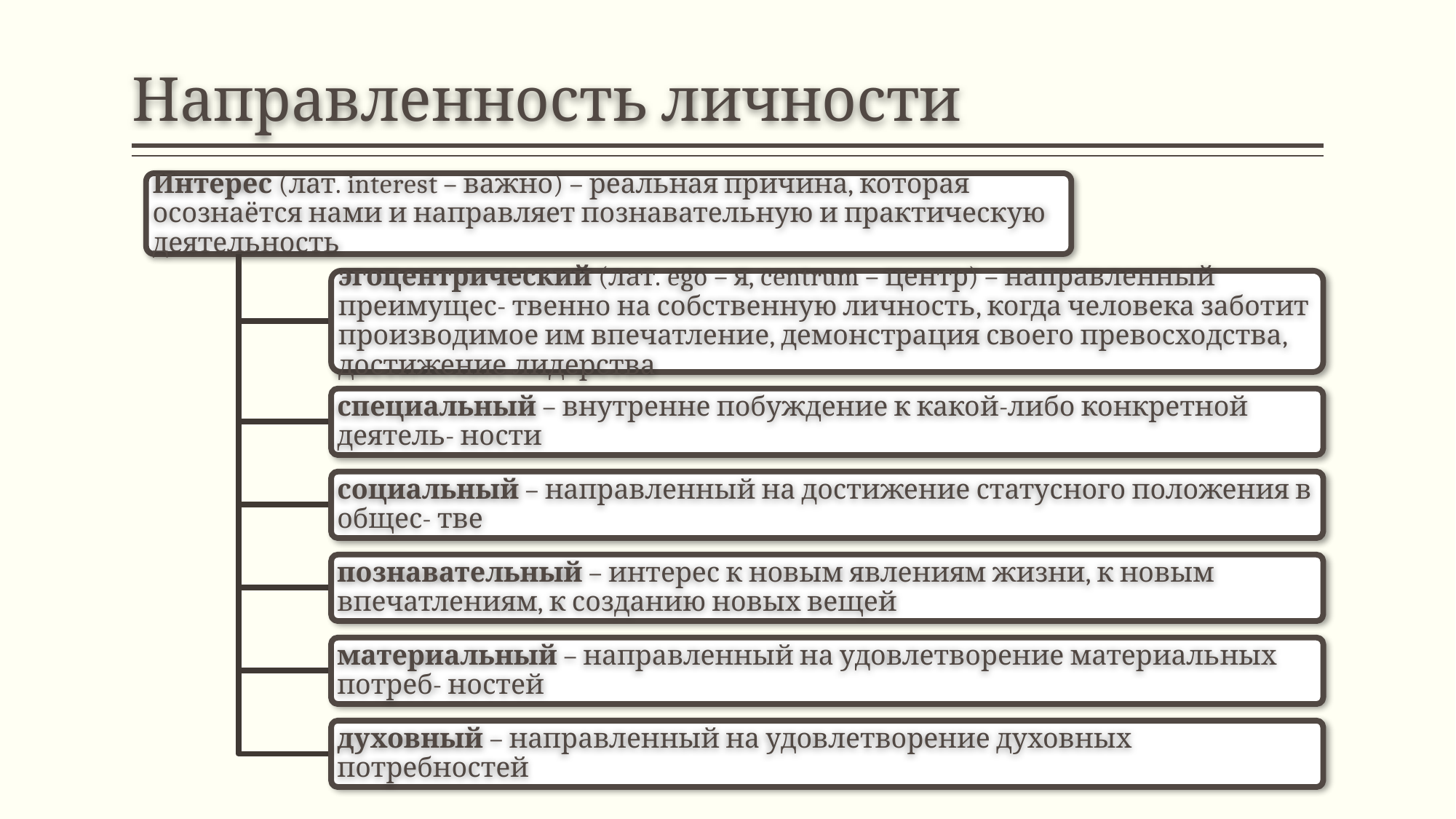

# Направленность личности

Интерес (лат. interest – важно) – реальная причина, которая осознаётся нами и направляет познавательную и практическую деятельность

эгоцентрический (лат. ego – я, centrum – центр) – направленный преимущес- твенно на собственную личность, когда человека заботит производимое им впечатление, демонстрация своего превосходства, достижение лидерства

специальный – внутренне побуждение к какой-либо конкретной деятель- ности

социальный – направленный на достижение статусного положения в общес- тве

познавательный – интерес к новым явлениям жизни, к новым впечатлениям, к созданию новых вещей

материальный – направленный на удовлетворение материальных потреб- ностей

духовный – направленный на удовлетворение духовных потребностей